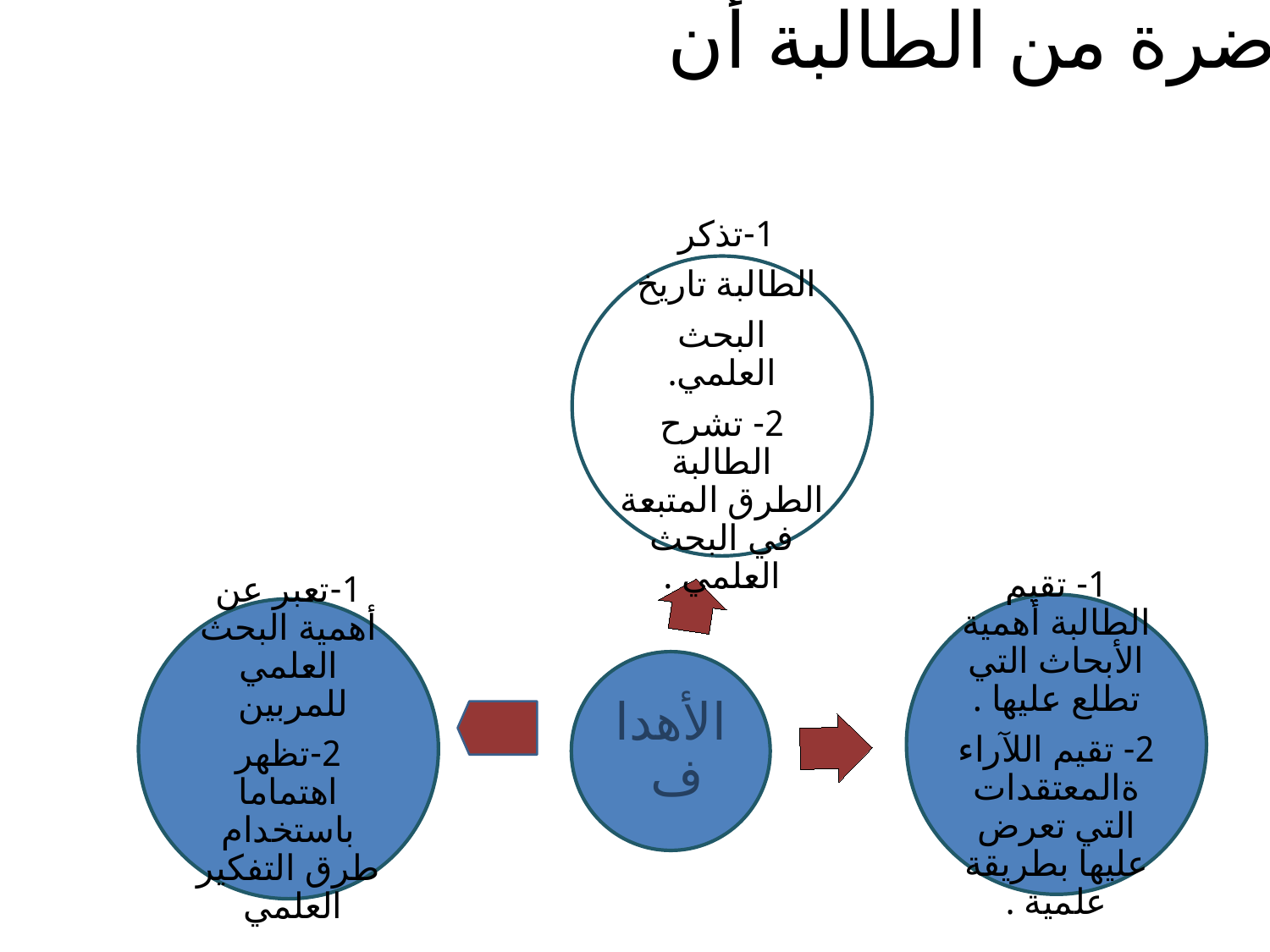

# يتوقع بعد المحاضرة من الطالبة أن
الأهداف

1-تذكر
الطالبة تاريخ
البحث العلمي.
2- تشرح الطالبة الطرق المتبعة في البحث العلمي .

1- تقيم الطالبة أهمية الأبحاث التي تطلع عليها .
2- تقيم اللآراء ةالمعتقدات التي تعرض عليها بطريقة علمية .

1-تعبر عن أهمية البحث العلمي للمربين
2-تظهر اهتماما باستخدام طرق التفكير العلمي